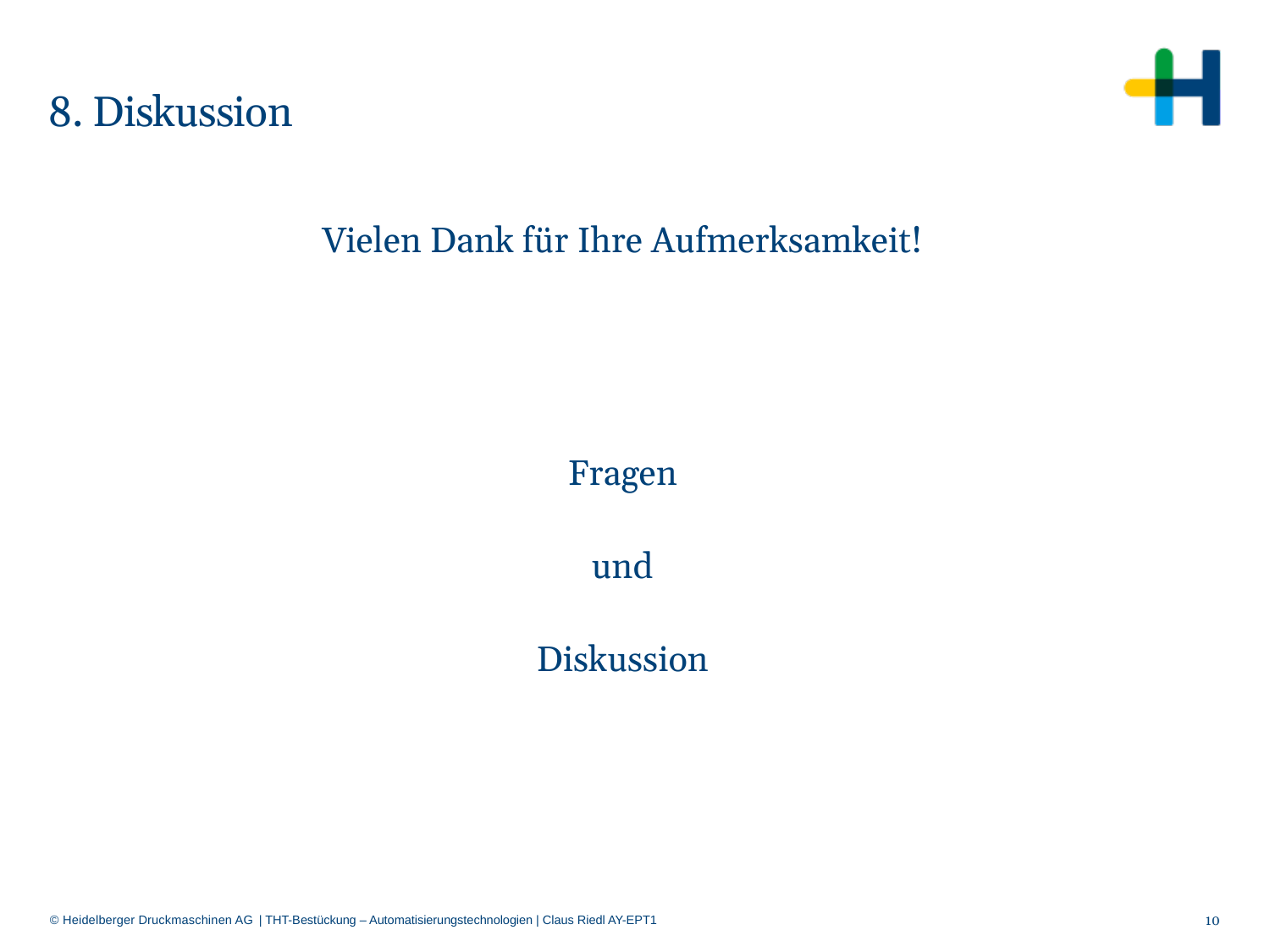

# 8. Diskussion
Vielen Dank für Ihre Aufmerksamkeit!

Fragen

und

Diskussion
10
| THT-Bestückung – Automatisierungstechnologien | Claus Riedl AY-EPT1